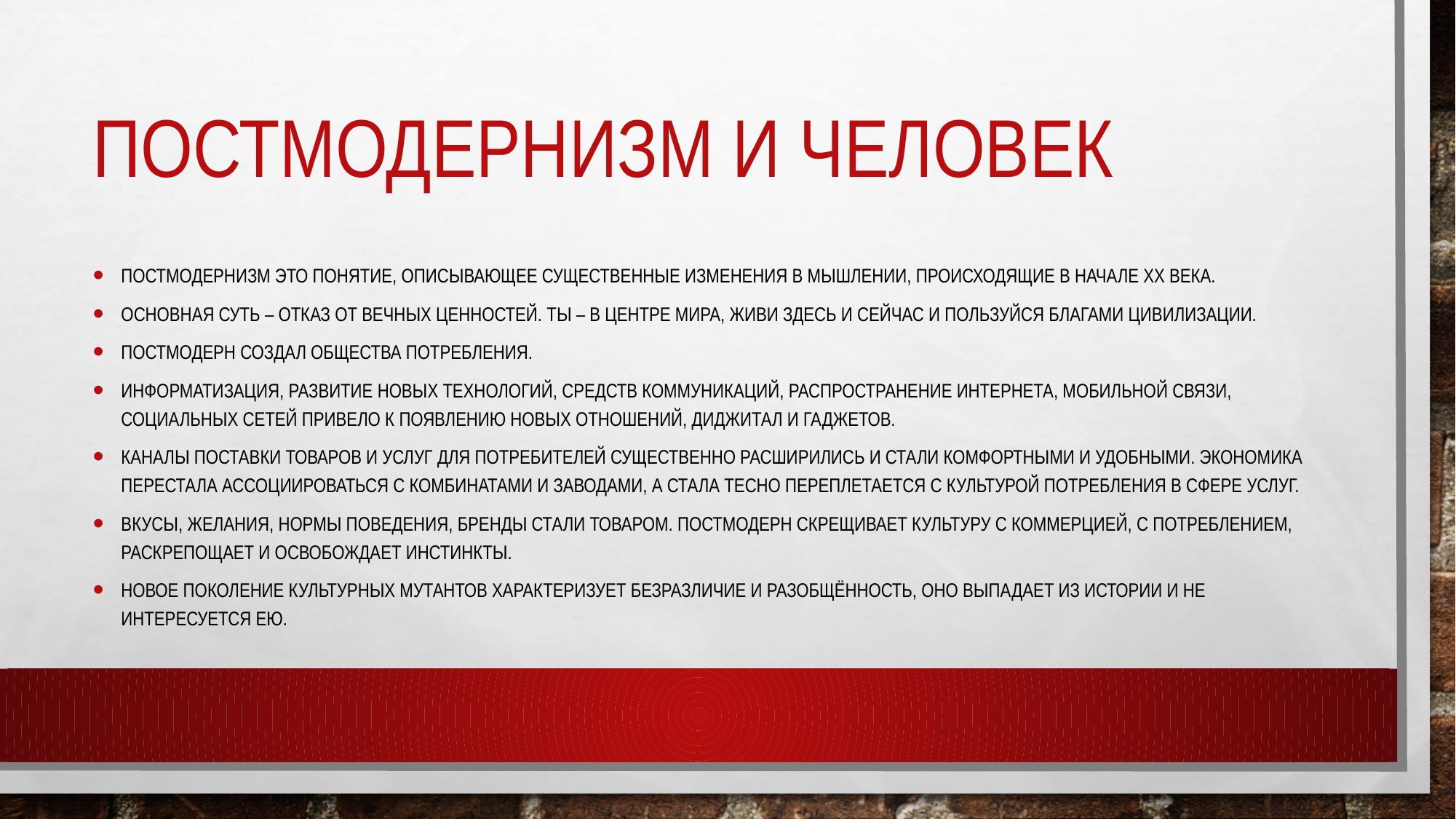

# Постмодернизм и человек
Постмодернизм это понятие, описывающее существенные изменения в мышлении, происходящие в начале XX века.
Основная суть – отказ от вечных ценностей. Ты – в центре мира, живи здесь и сейчас и пользуйся благами цивилизации.
Постмодерн создал общества потребления.
Информатизация, развитие новых технологий, средств коммуникаций, распространение интернета, мобильной связи, социальных сетей привело к появлению новых отношений, диджитал и гаджетов.
Каналы поставки товаров и услуг для потребителей существенно расширились и стали комфортными и удобными. Экономика перестала ассоциироваться с комбинатами и заводами, а стала тесно переплетается с культурой потребления в сфере услуг.
Вкусы, желания, нормы поведения, бренды стали товаром. Постмодерн скрещивает культуру с коммерцией, с потреблением, раскрепощает и освобождает инстинкты.
Новое поколение культурных мутантов характеризует безразличие и разобщённость, оно выпадает из истории и не интересуется ею.